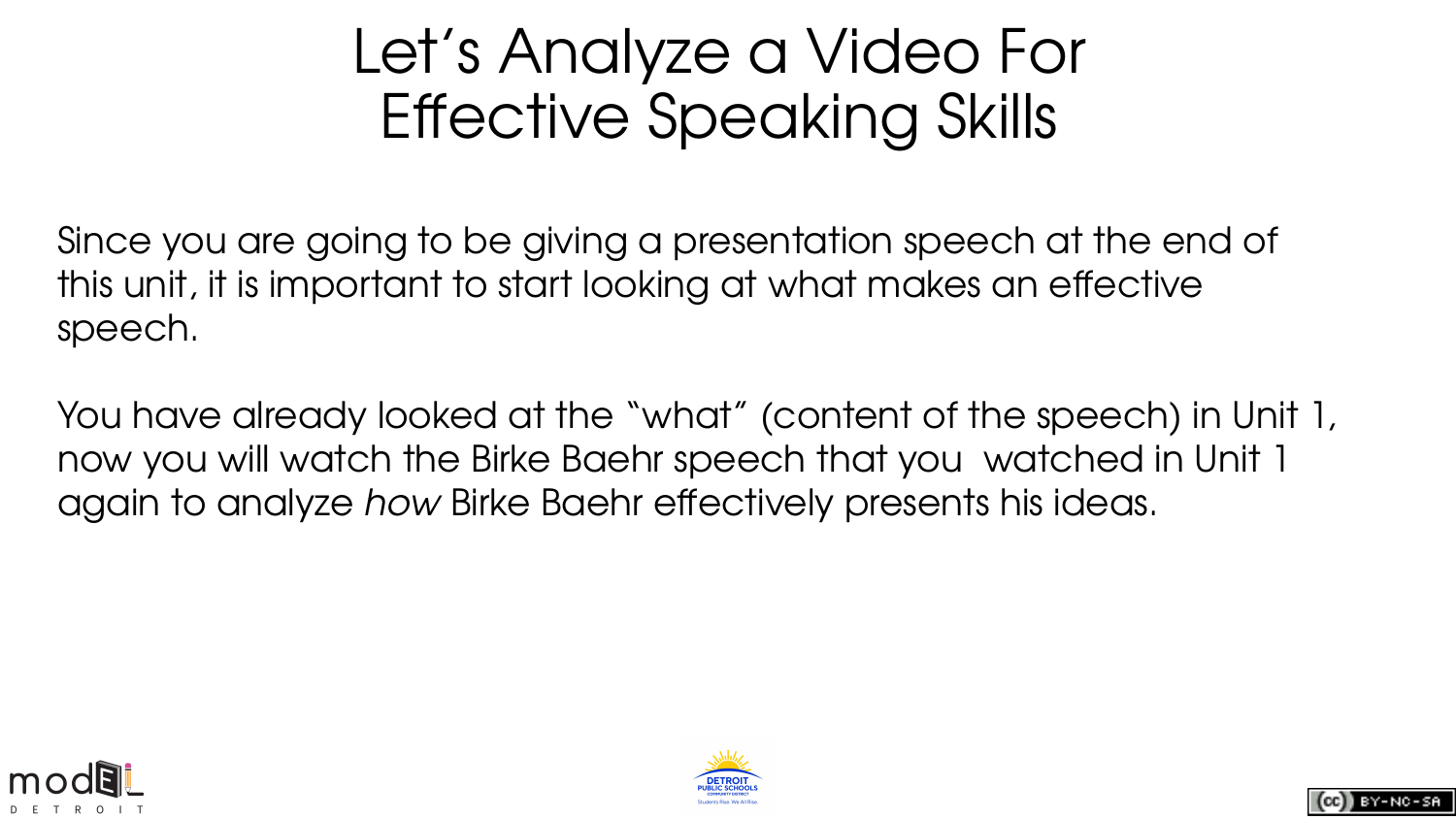

# Let’s Analyze a Video For
Effective Speaking Skills
Since you are going to be giving a presentation speech at the end of this unit, it is important to start looking at what makes an effective speech.

You have already looked at the “what” (content of the speech) in Unit 1, now you will watch the Birke Baehr speech that you  watched in Unit 1 again to analyze how Birke Baehr effectively presents his ideas.